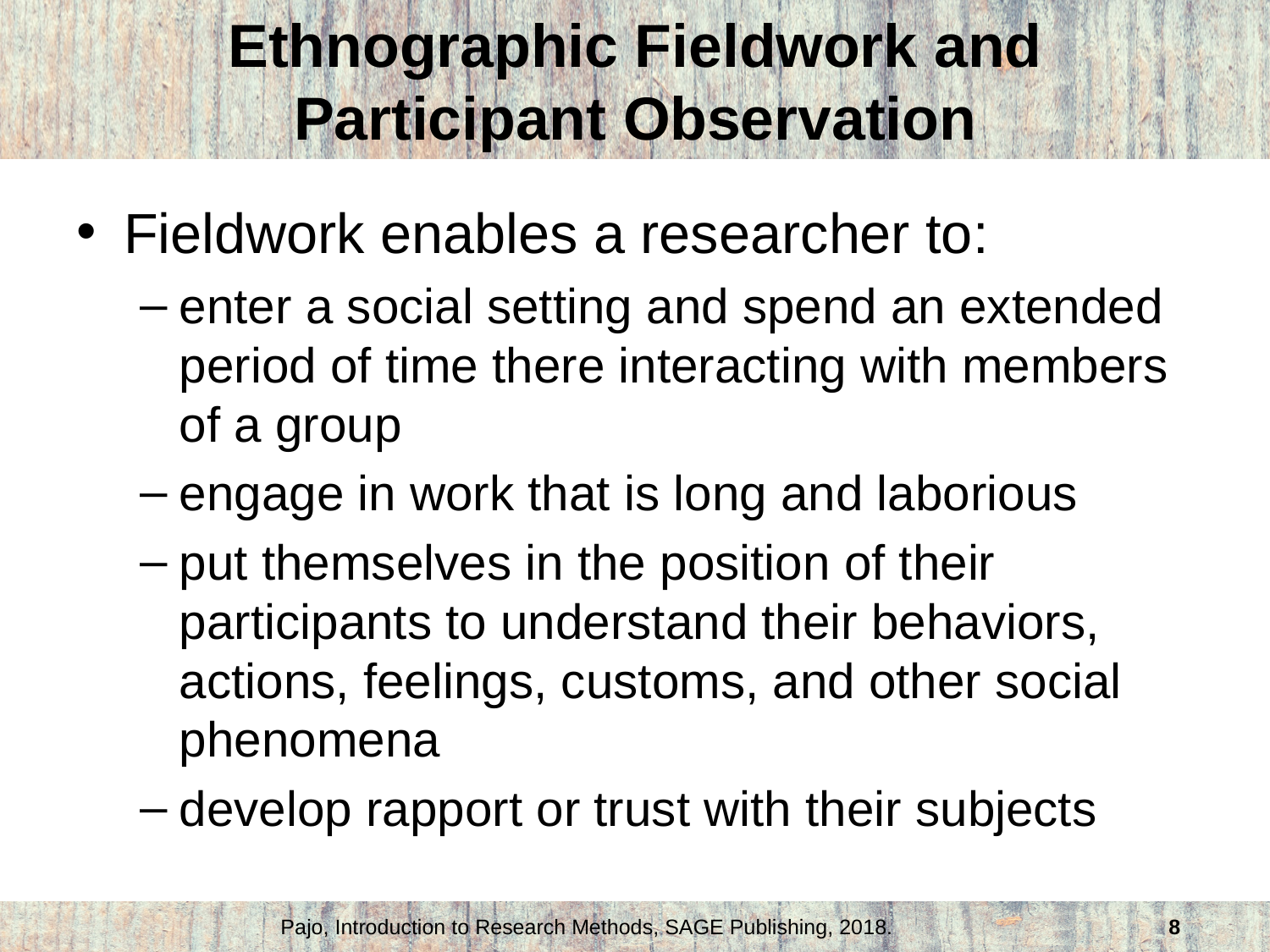

# Ethnographic Fieldwork and Participant Observation
Fieldwork enables a researcher to:
enter a social setting and spend an extended period of time there interacting with members of a group
engage in work that is long and laborious
put themselves in the position of their participants to understand their behaviors, actions, feelings, customs, and other social phenomena
develop rapport or trust with their subjects

Pajo, Introduction to Research Methods, SAGE Publishing, 2018.
8